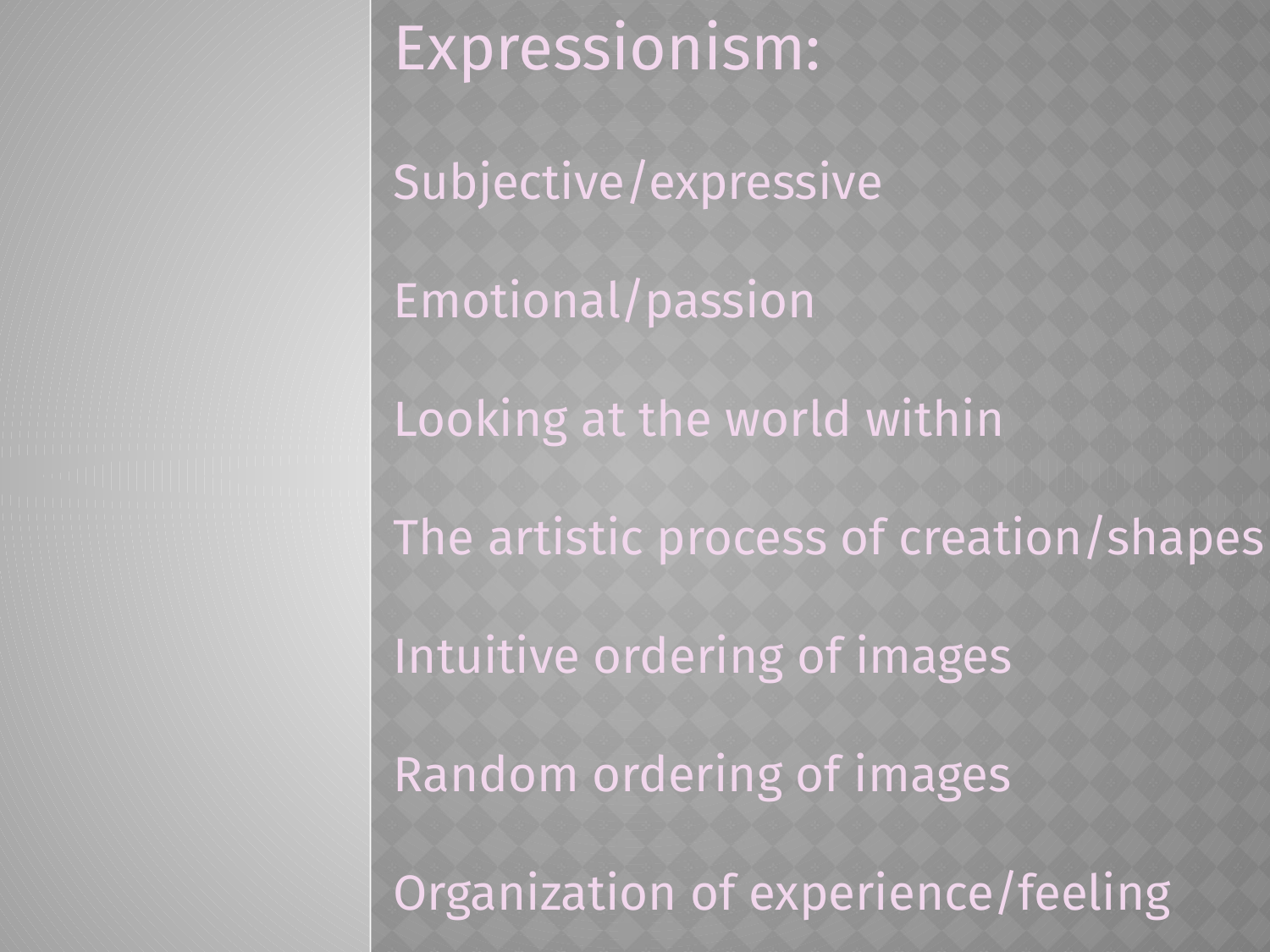

Expressionism:

Subjective/expressive

Emotional/passion

Looking at the world within

The artistic process of creation/shapes

Intuitive ordering of images

Random ordering of images

Organization of experience/feeling